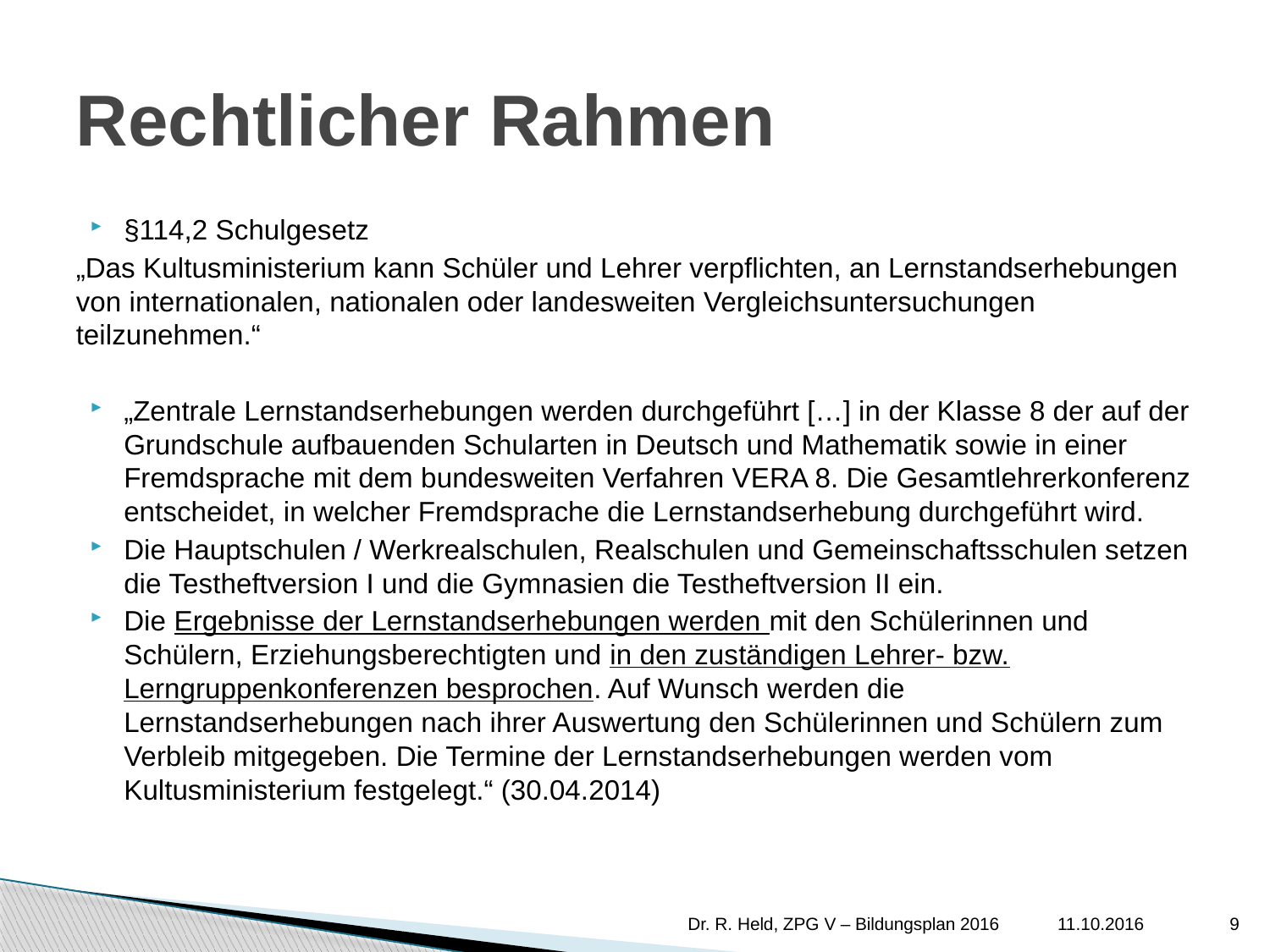

# Rechtlicher Rahmen
§114,2 Schulgesetz
„Das Kultusministerium kann Schüler und Lehrer verpflichten, an Lernstandserhebungen von internationalen, nationalen oder landesweiten Vergleichsuntersuchungen teilzunehmen.“

„Zentrale Lernstandserhebungen werden durchgeführt […] in der Klasse 8 der auf der Grundschule aufbauenden Schularten in Deutsch und Mathematik sowie in einer Fremdsprache mit dem bundesweiten Verfahren VERA 8. Die Gesamtlehrerkonferenz entscheidet, in welcher Fremdsprache die Lernstandserhebung durchgeführt wird.
Die Hauptschulen / Werkrealschulen, Realschulen und Gemeinschaftsschulen setzen die Testheftversion I und die Gymnasien die Testheftversion II ein.
Die Ergebnisse der Lernstandserhebungen werden mit den Schülerinnen und Schülern, Erziehungsberechtigten und in den zuständigen Lehrer- bzw. Lerngruppenkonferenzen besprochen. Auf Wunsch werden die Lernstandserhebungen nach ihrer Auswertung den Schülerinnen und Schülern zum Verbleib mitgegeben. Die Termine der Lernstandserhebungen werden vom Kultusministerium festgelegt.“ (30.04.2014)
11.10.2016
9
Dr. R. Held, ZPG V – Bildungsplan 2016